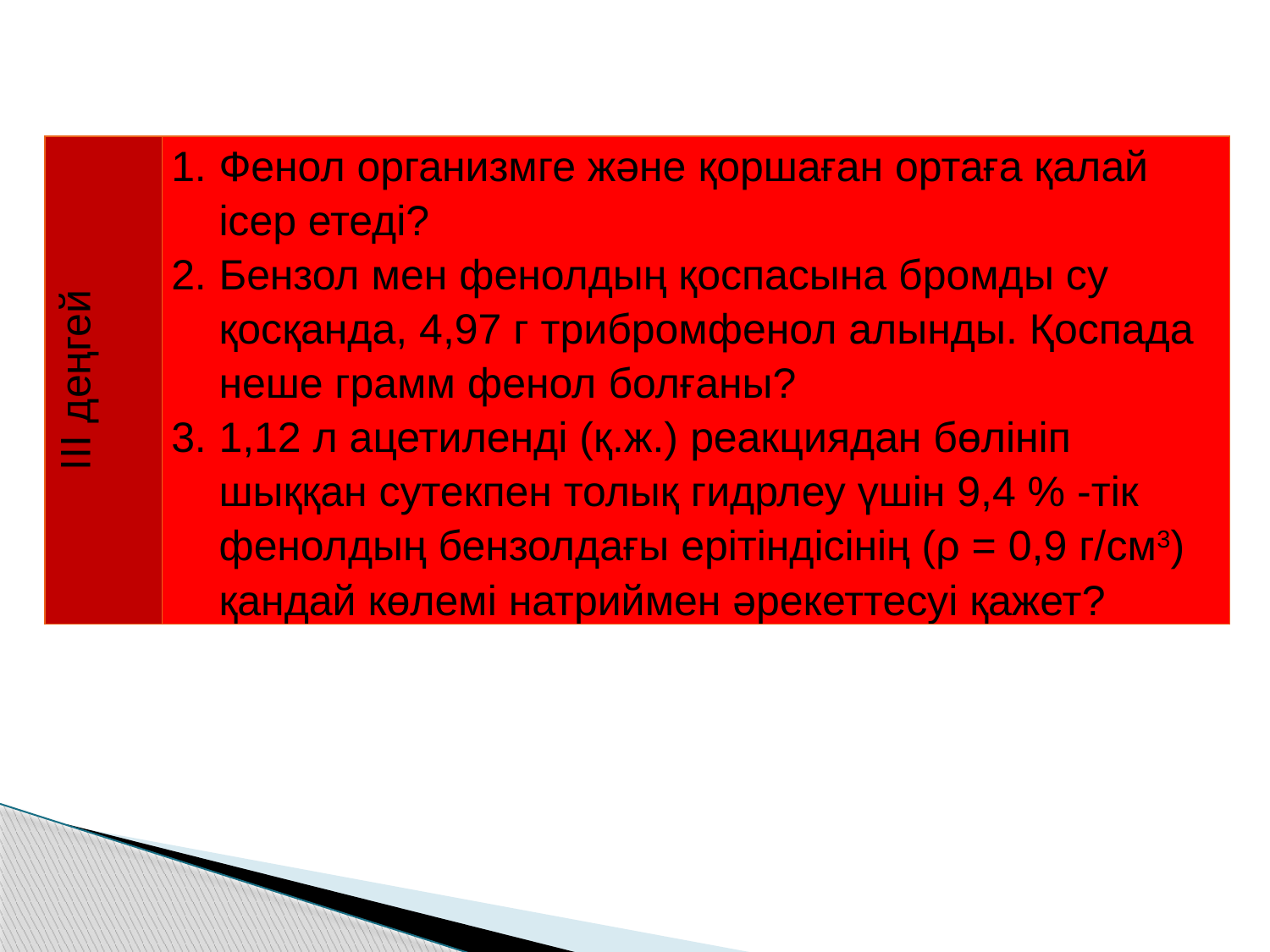

| ІІІ деңгей | Фенол организмге және қоршаған ортаға қалай ісер етеді? Бензол мен фенолдың қоспасына бромды су қосқанда, 4,97 г трибромфенол алынды. Қоспада неше грамм фенол болғаны? 1,12 л ацетиленді (қ.ж.) реакциядан бөлініп шыққан сутекпен толық гидрлеу үшін 9,4 % -тік фенолдың бензолдағы ерітіндісінің (ρ = 0,9 г/см3) қандай көлемі натриймен әрекеттесуі қажет? |
| --- | --- |